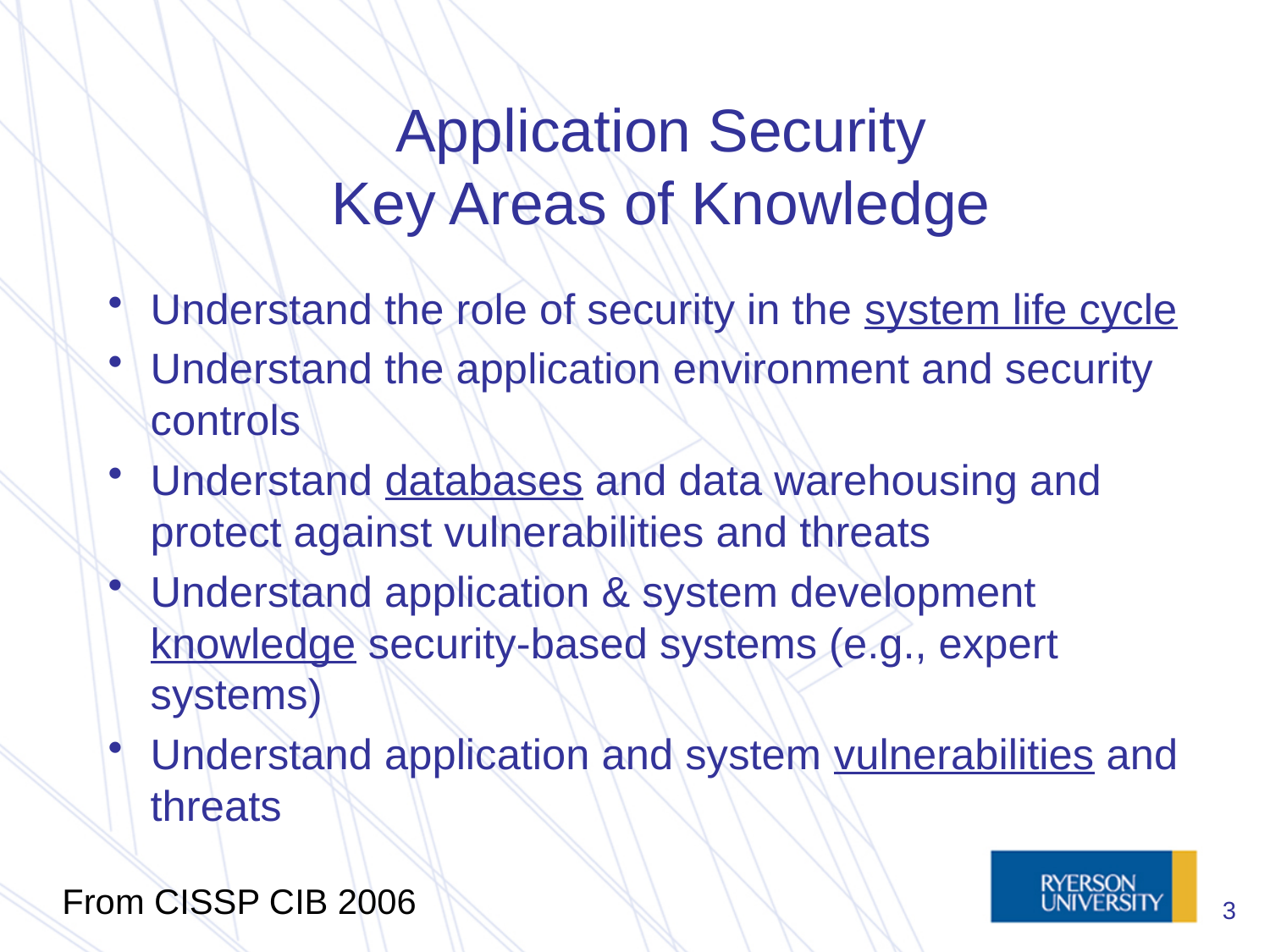

# Application Security Key Areas of Knowledge
Understand the role of security in the system life cycle
Understand the application environment and security controls
Understand databases and data warehousing and protect against vulnerabilities and threats
Understand application & system development knowledge security-based systems (e.g., expert systems)
Understand application and system vulnerabilities and threats
From CISSP CIB 2006
3